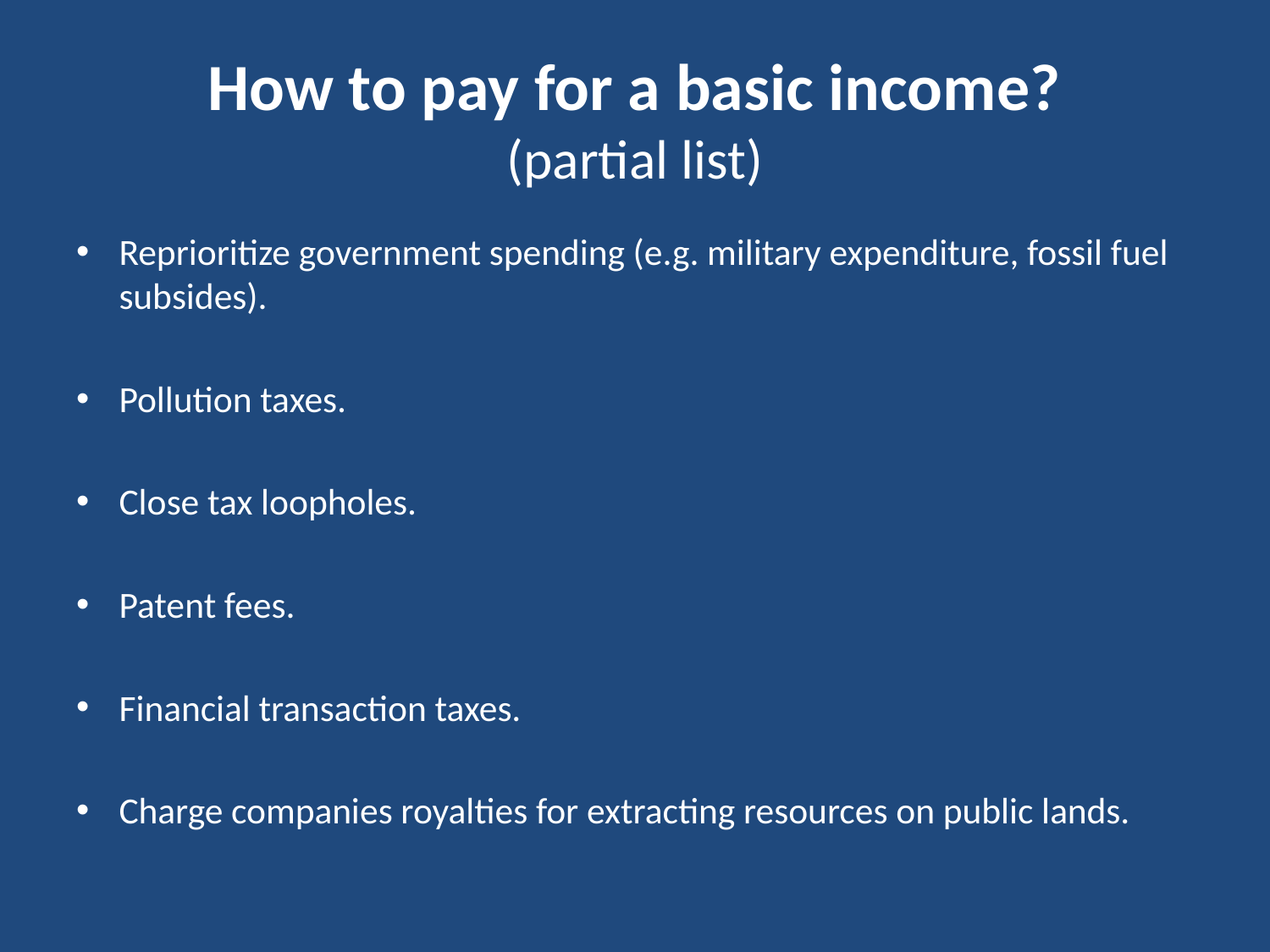

# How to pay for a basic income? (partial list)
Reprioritize government spending (e.g. military expenditure, fossil fuel subsides).

Pollution taxes.

Close tax loopholes.

Patent fees.

Financial transaction taxes.

Charge companies royalties for extracting resources on public lands.